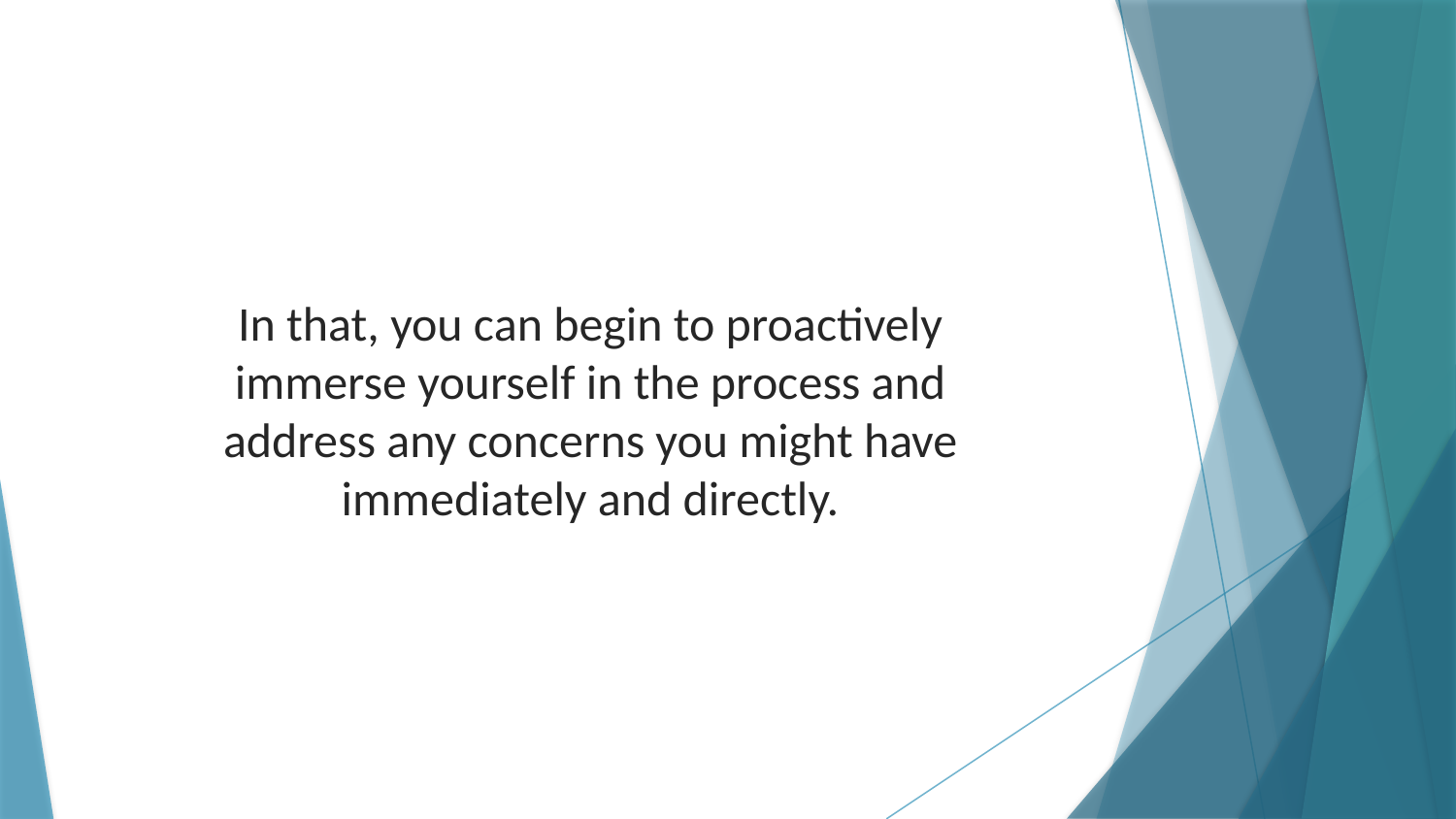

In that, you can begin to proactively immerse yourself in the process and address any concerns you might have immediately and directly.